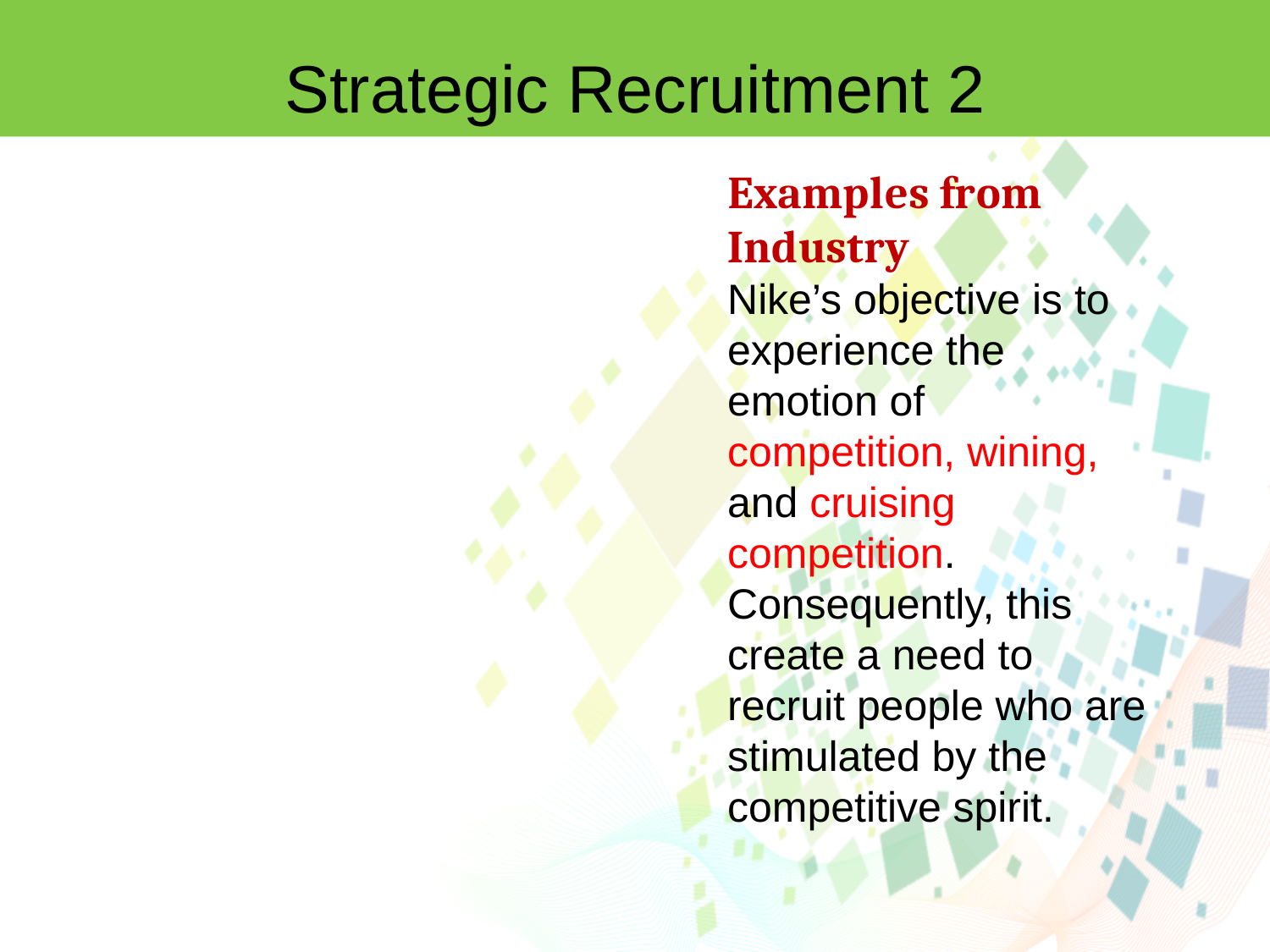

Strategic Recruitment 2
Examples from Industry
Nike’s objective is to experience the emotion of competition, wining, and cruising competition. Consequently, this create a need to recruit people who are stimulated by the competitive spirit.